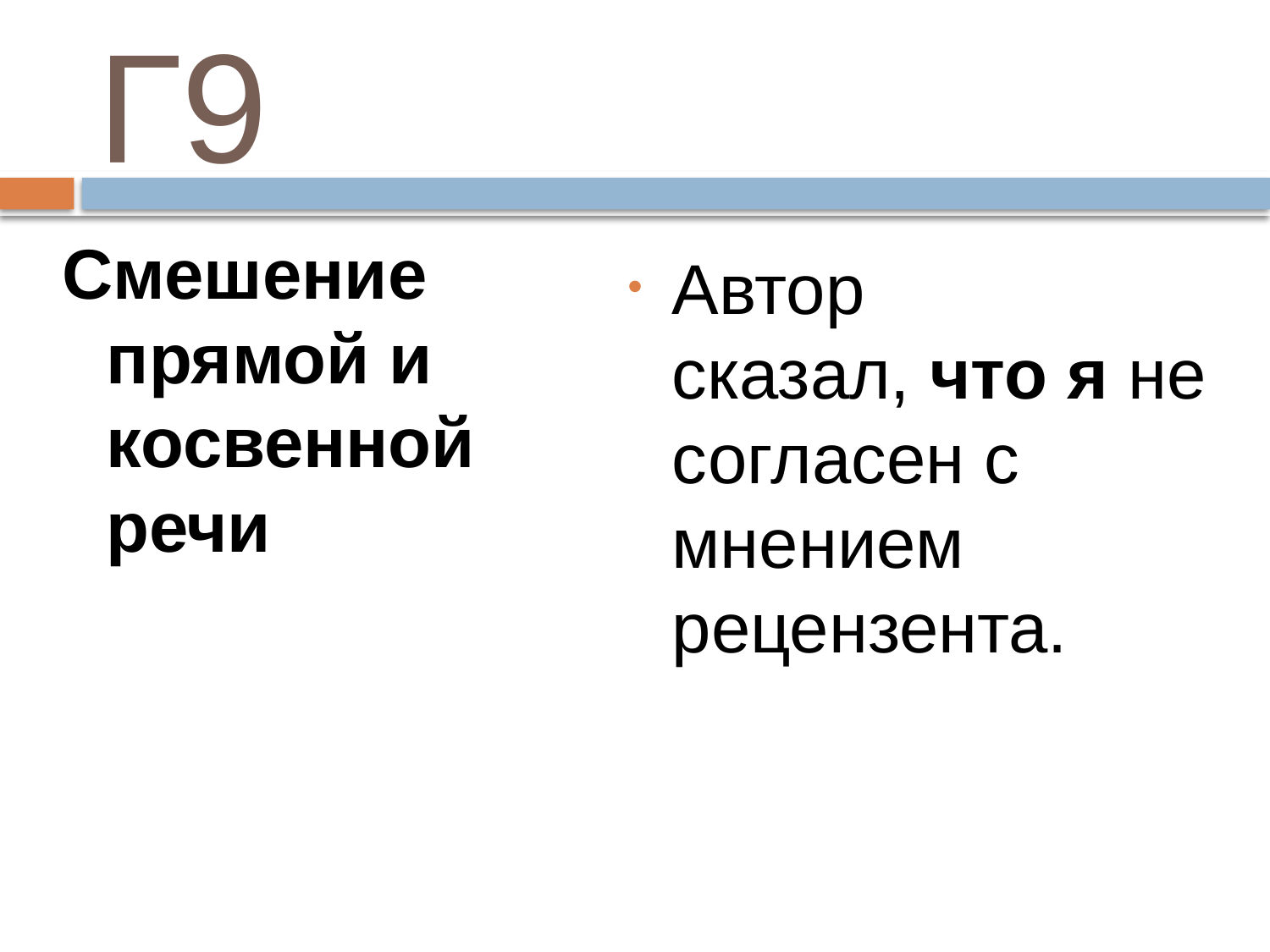

# Г9
Смешение прямой и косвенной речи
Автор сказал, что я не согласен с мнением рецензента.